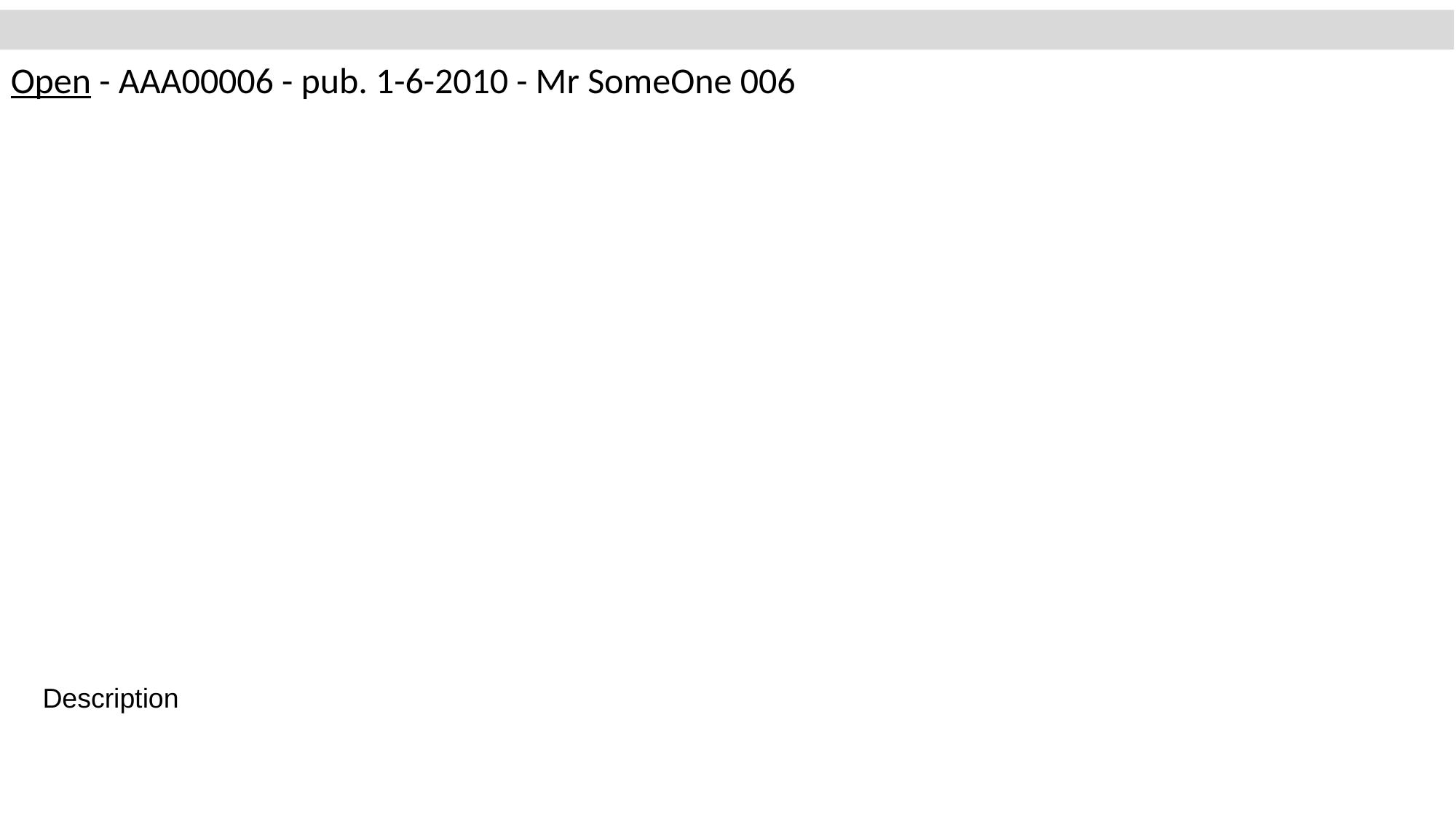

Open - AAA00006 - pub. 1-6-2010 - Mr SomeOne 006
Description